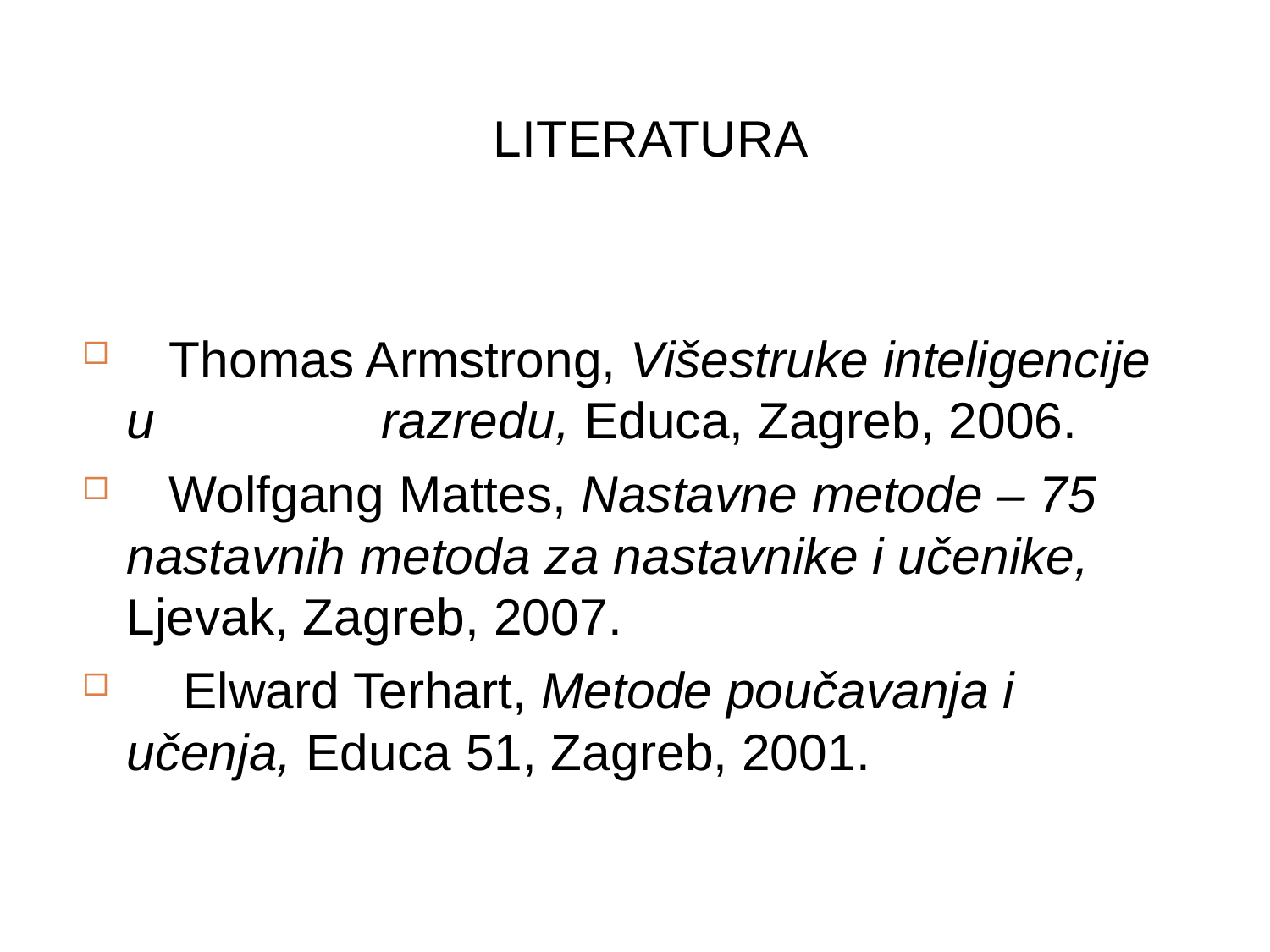

LITERATURA

   Thomas Armstrong, Višestruke inteligencije u                razredu, Educa, Zagreb, 2006.
   Wolfgang Mattes, Nastavne metode – 75 nastavnih metoda za nastavnike i učenike, Ljevak, Zagreb, 2007.
    Elward Terhart, Metode poučavanja i učenja, Educa 51, Zagreb, 2001.